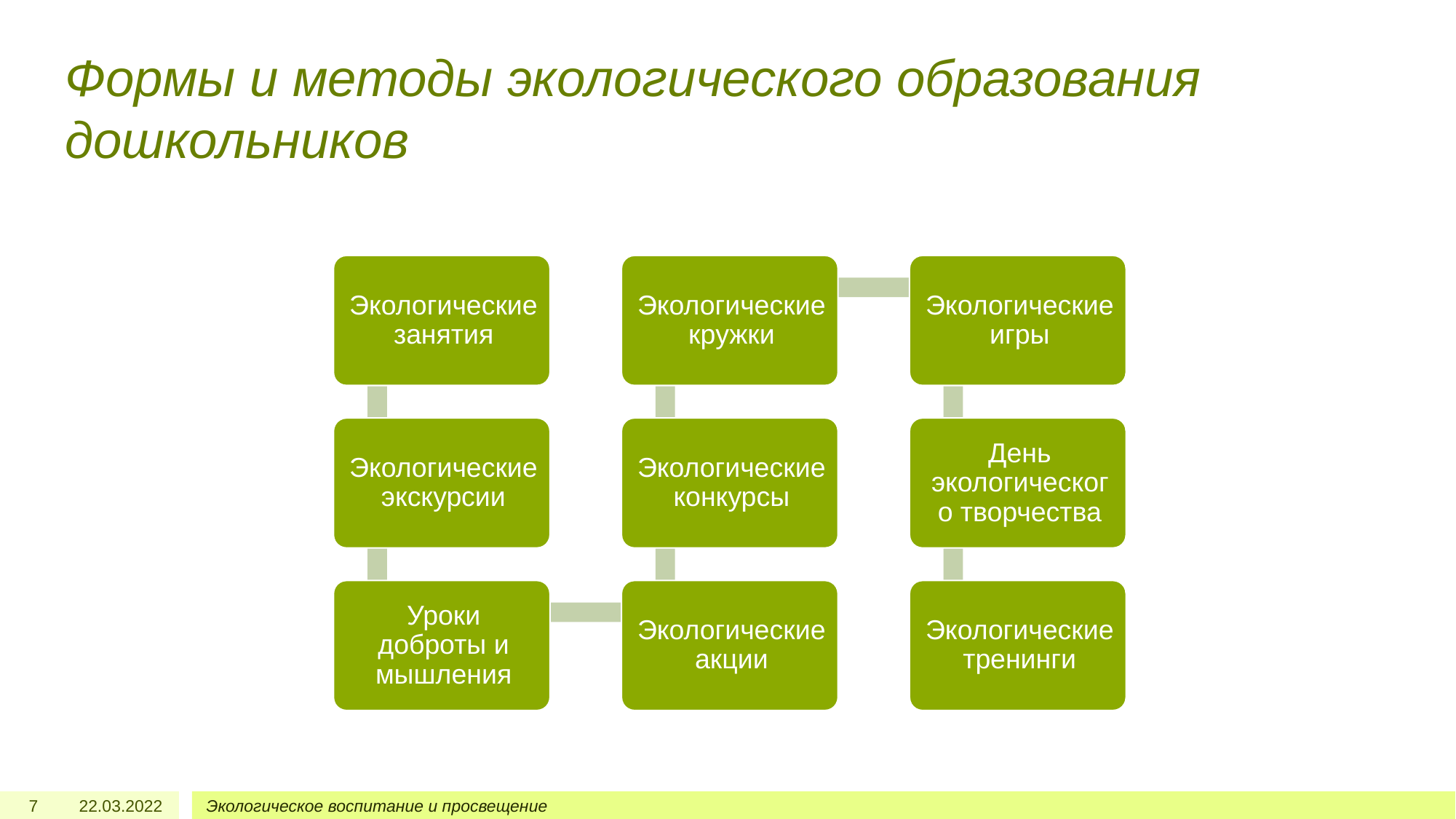

# Формы и методы экологического образования дошкольников
Экологические занятия
Экологические экскурсии
Уроки доброты и мышления
Экологические акции
Экологические конкурсы
Экологические кружки
Экологические игры
День экологического творчества
Экологические тренинги
7
22.03.2022
Экологическое воспитание и просвещение